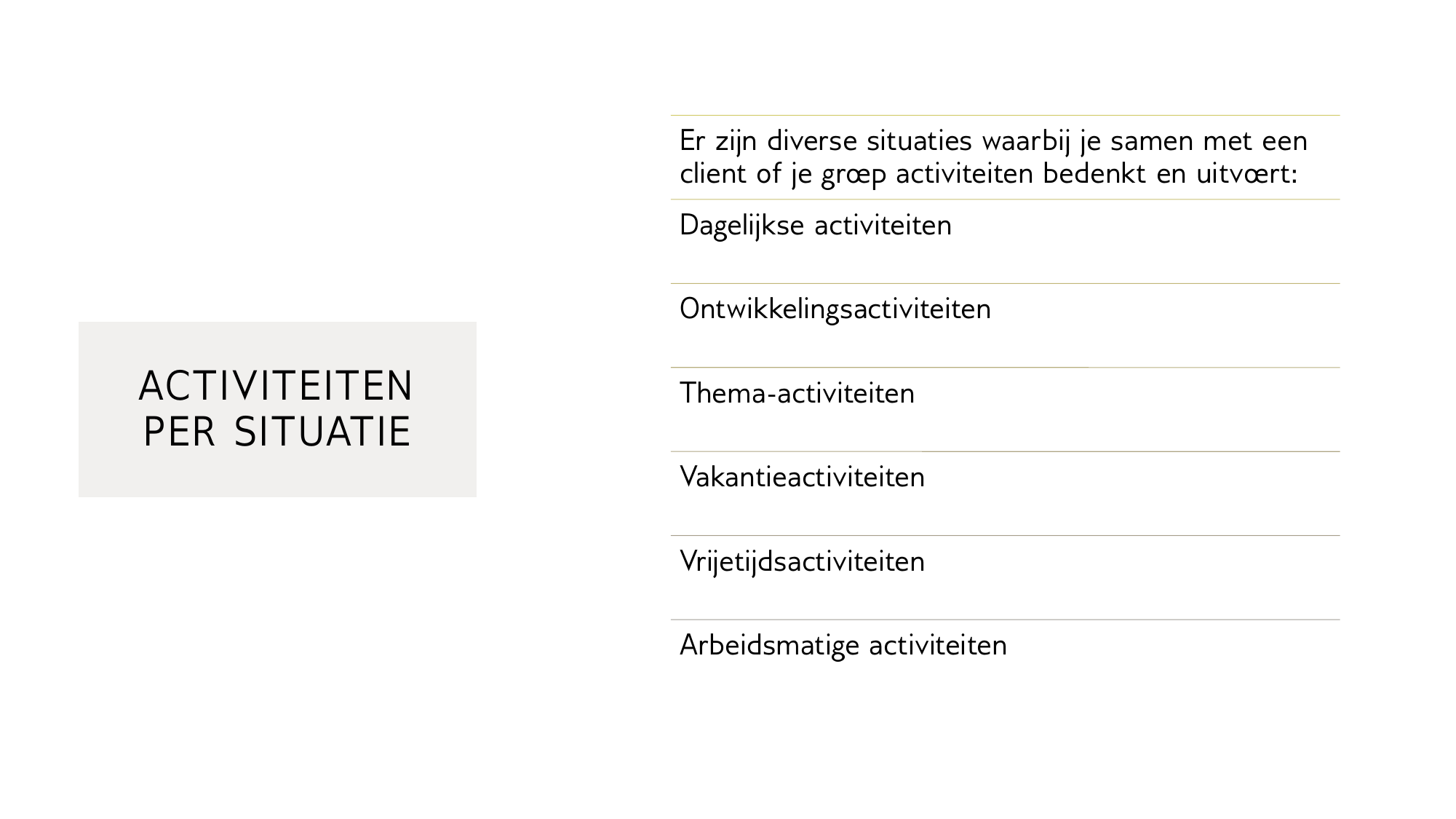

Er zijn diverse situaties waarbij je samen met een client of je groep activiteiten bedenkt en uitvoert:
Dagelijkse activiteiten
Ontwikkelingsactiviteiten
Thema-activiteiten
Vakantieactiviteiten
Vrijetijdsactiviteiten
Arbeidsmatige activiteiten
# Activiteiten per situatie